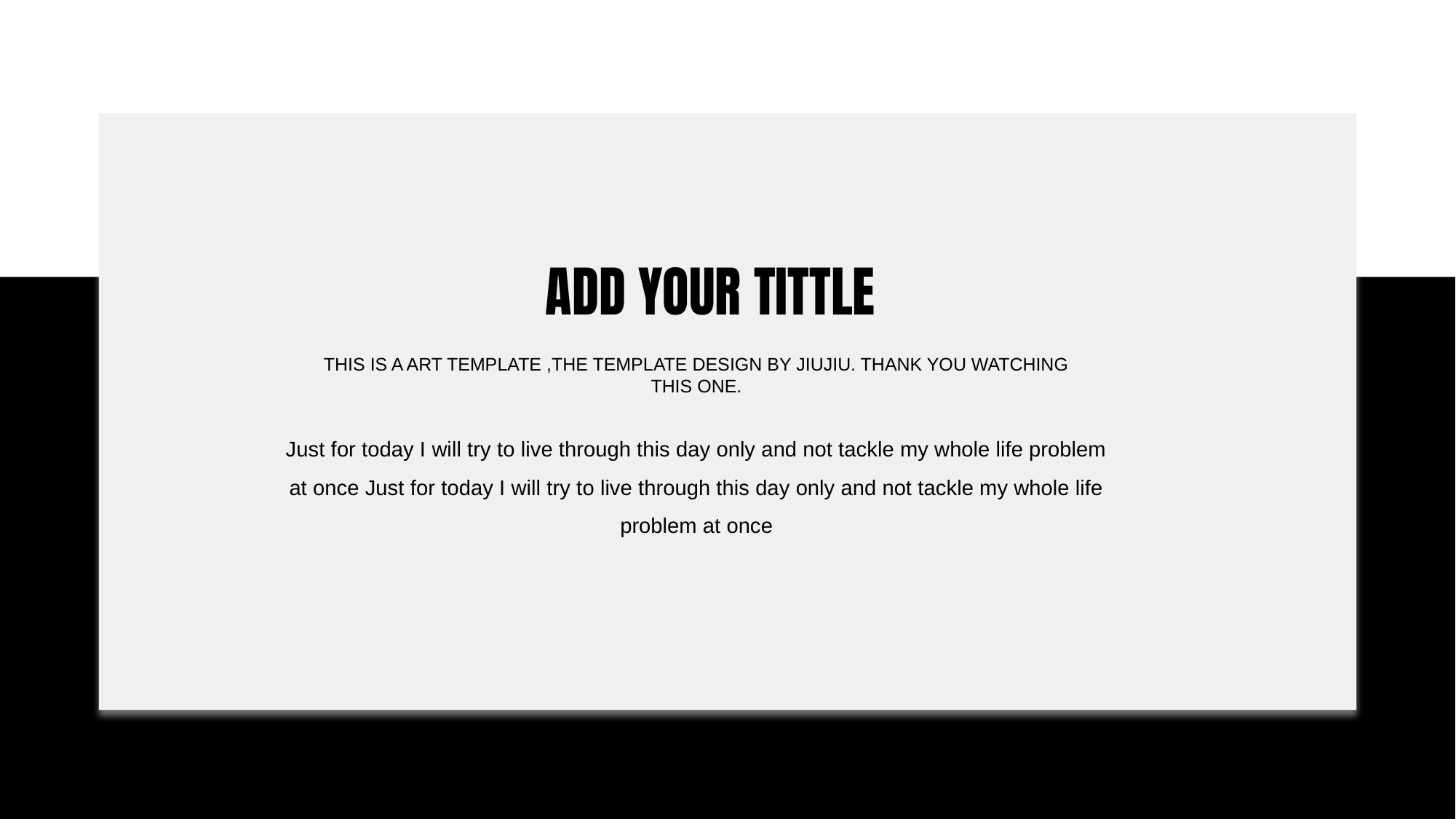

ADD YOUR TITTLE

THIS IS A ART TEMPLATE ,THE TEMPLATE DESIGN BY JIUJIU. THANK YOU WATCHING THIS ONE.
Just for today I will try to live through this day only and not tackle my whole life problem at once Just for today I will try to live through this day only and not tackle my whole life problem at once